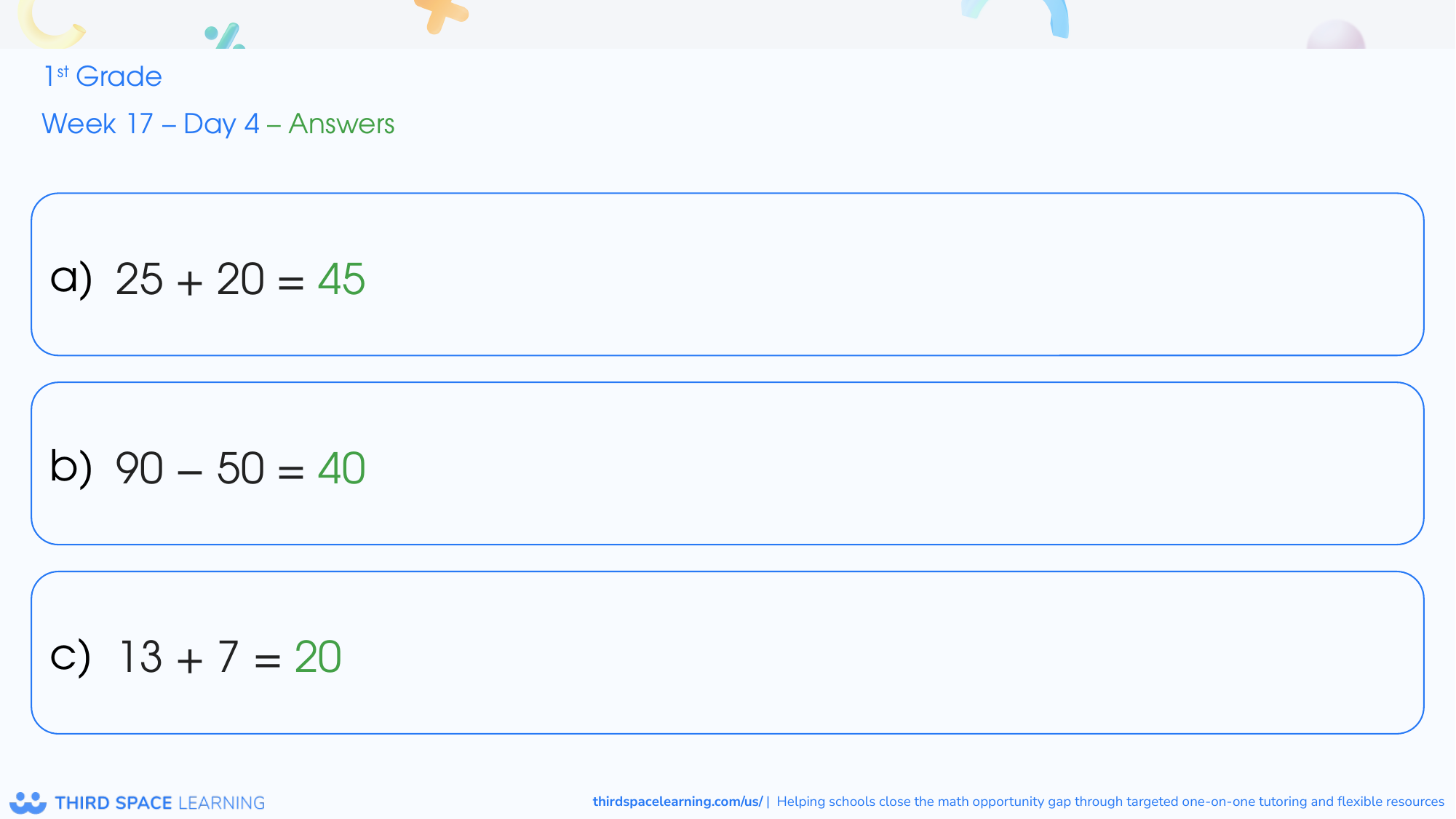

1st Grade
Week 17 – Day 4 – Answers
25 + 20 = 45
90 − 50 = 40
13 + 7 = 20